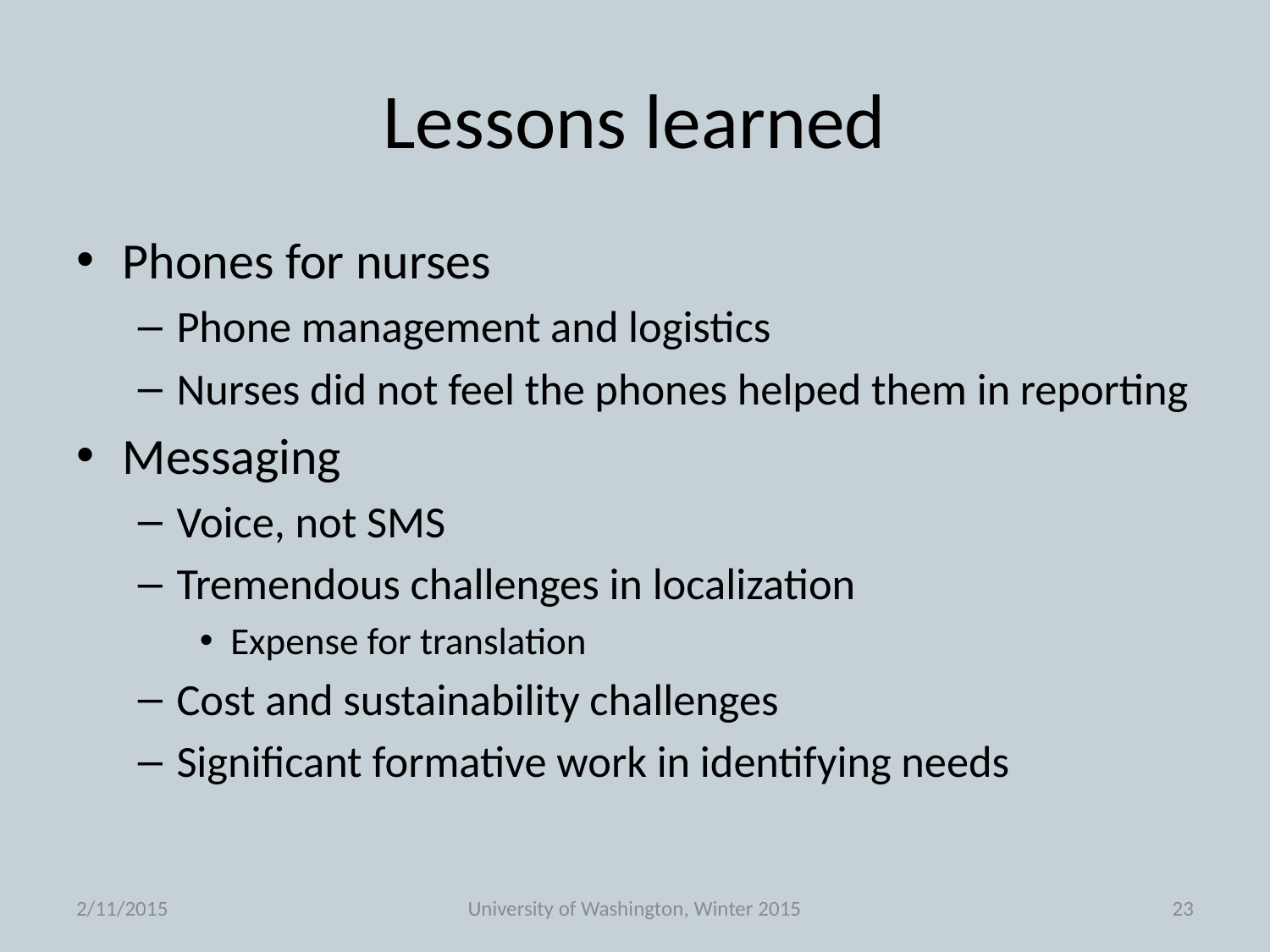

# Lessons learned
Phones for nurses
Phone management and logistics
Nurses did not feel the phones helped them in reporting
Messaging
Voice, not SMS
Tremendous challenges in localization
Expense for translation
Cost and sustainability challenges
Significant formative work in identifying needs

2/11/2015
University of Washington, Winter 2015
23